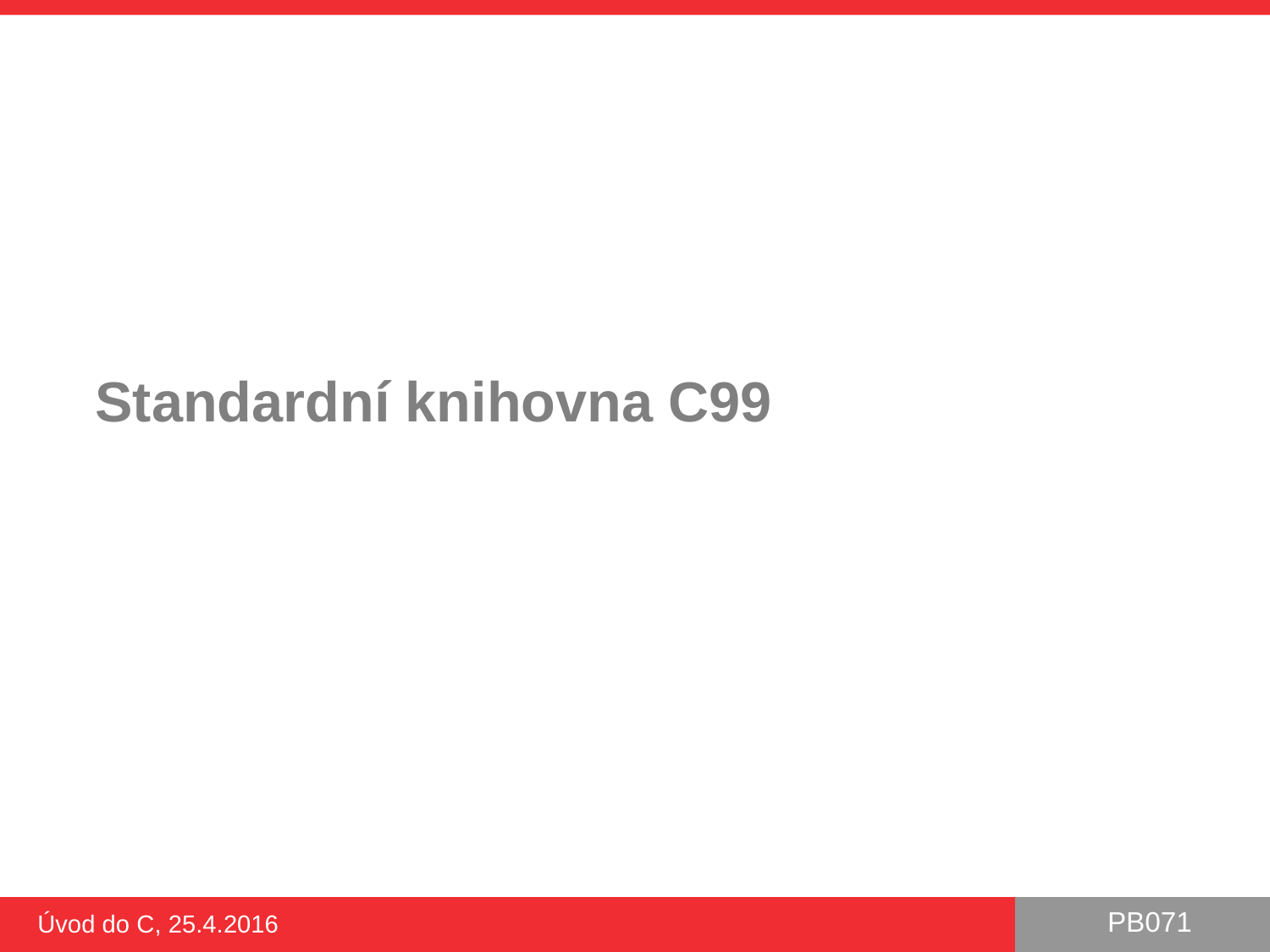

# Standardní knihovna C99
Úvod do C, 25.4.2016